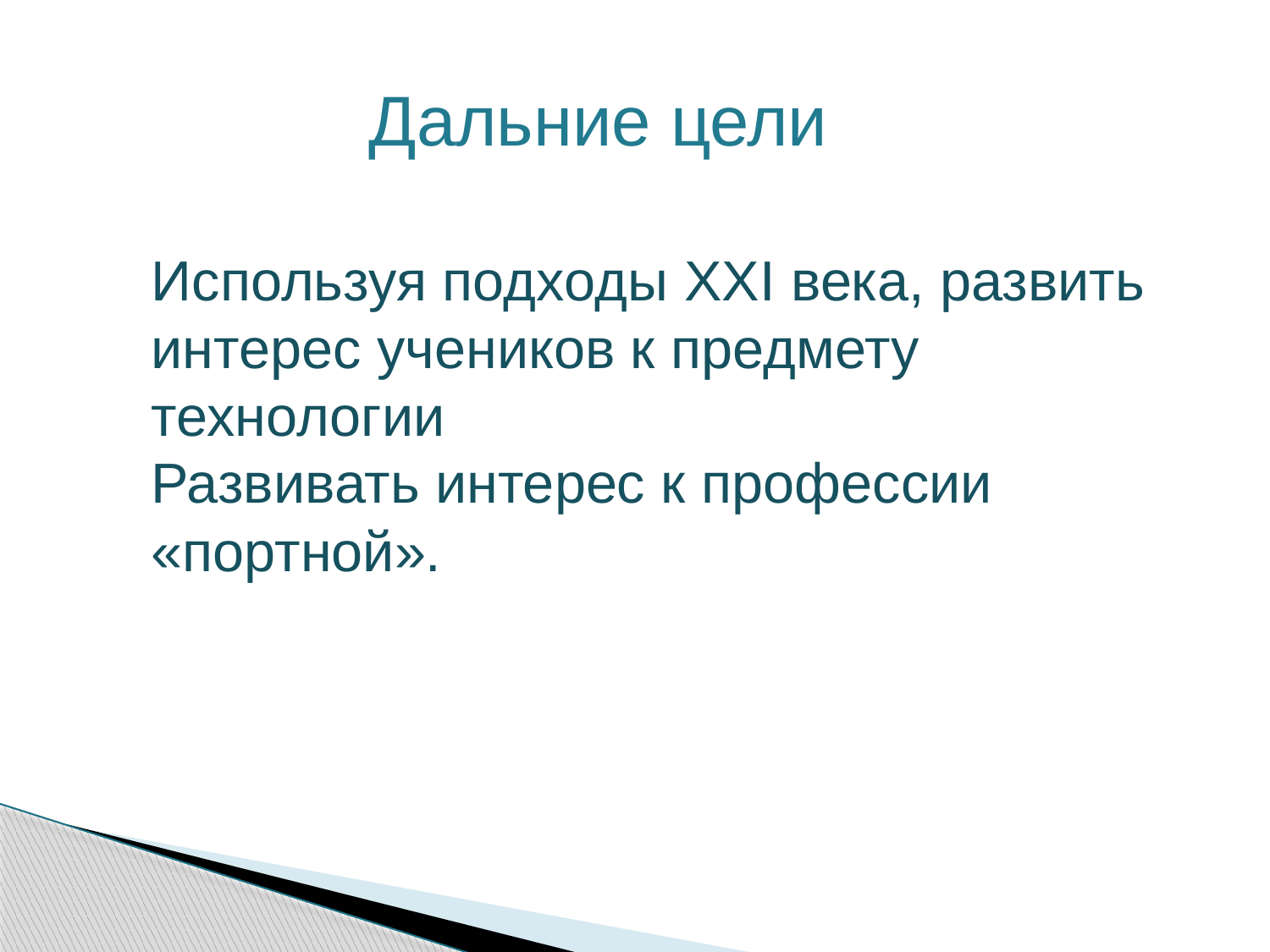

Дальние цели
Используя подходы XXI века, развить интерес учеников к предмету  технологии
Развивать интерес к профессии «портной».